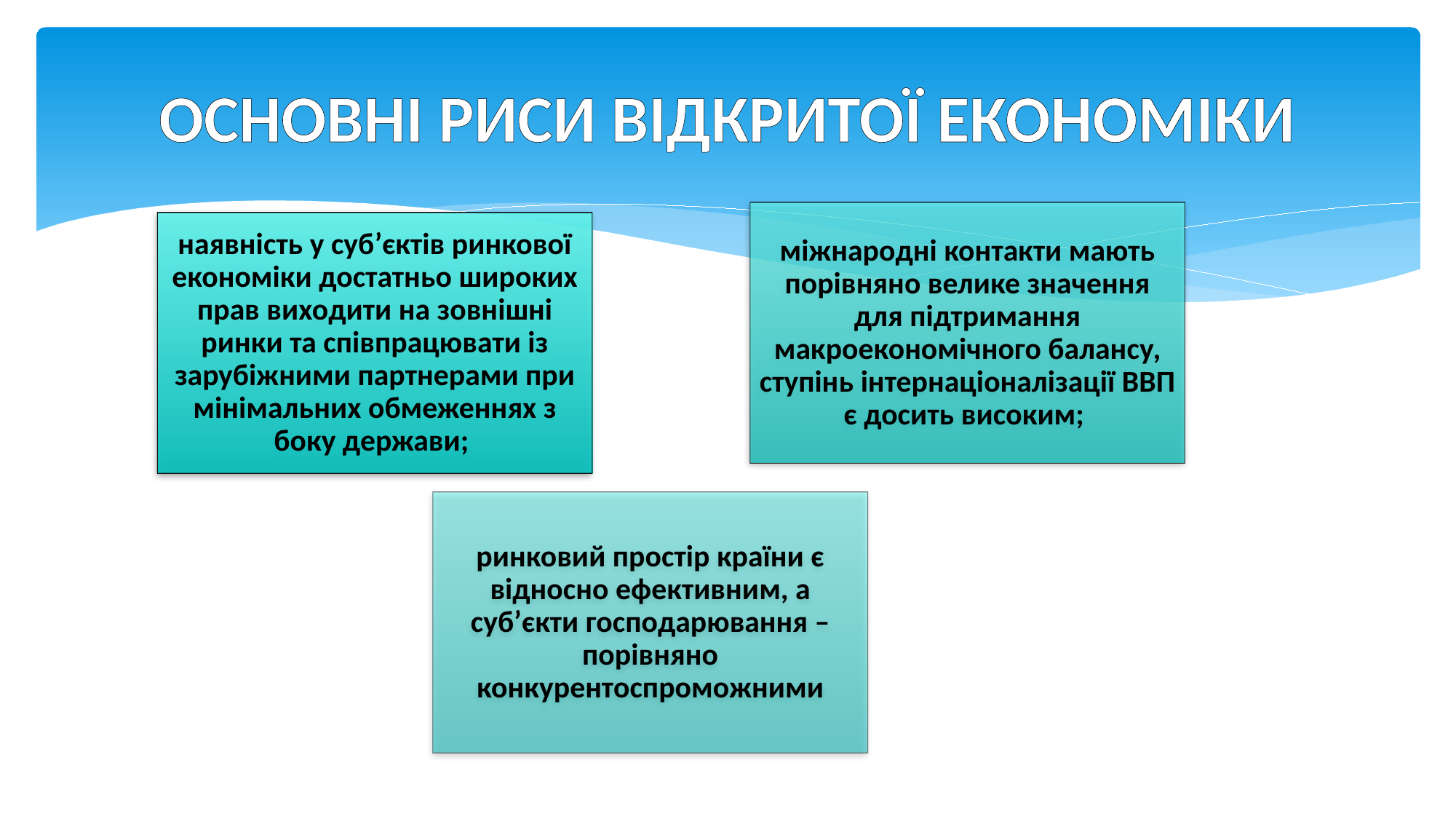

# ОСНОВНІ РИСИ ВІДКРИТОЇ ЕКОНОМІКИ
наявність у суб’єктів ринкової економіки достатньо широких прав виходити на зовнішні ринки та співпрацювати із зарубіжними партнерами при мінімальних обмеженнях з боку держави;
міжнародні контакти мають порівняно велике значення для підтримання макроекономічного балансу, ступінь інтернаціоналізації ВВП є досить високим;
ринковий простір країни є відносно ефективним, а суб’єкти господарювання – порівняно конкурентоспроможними